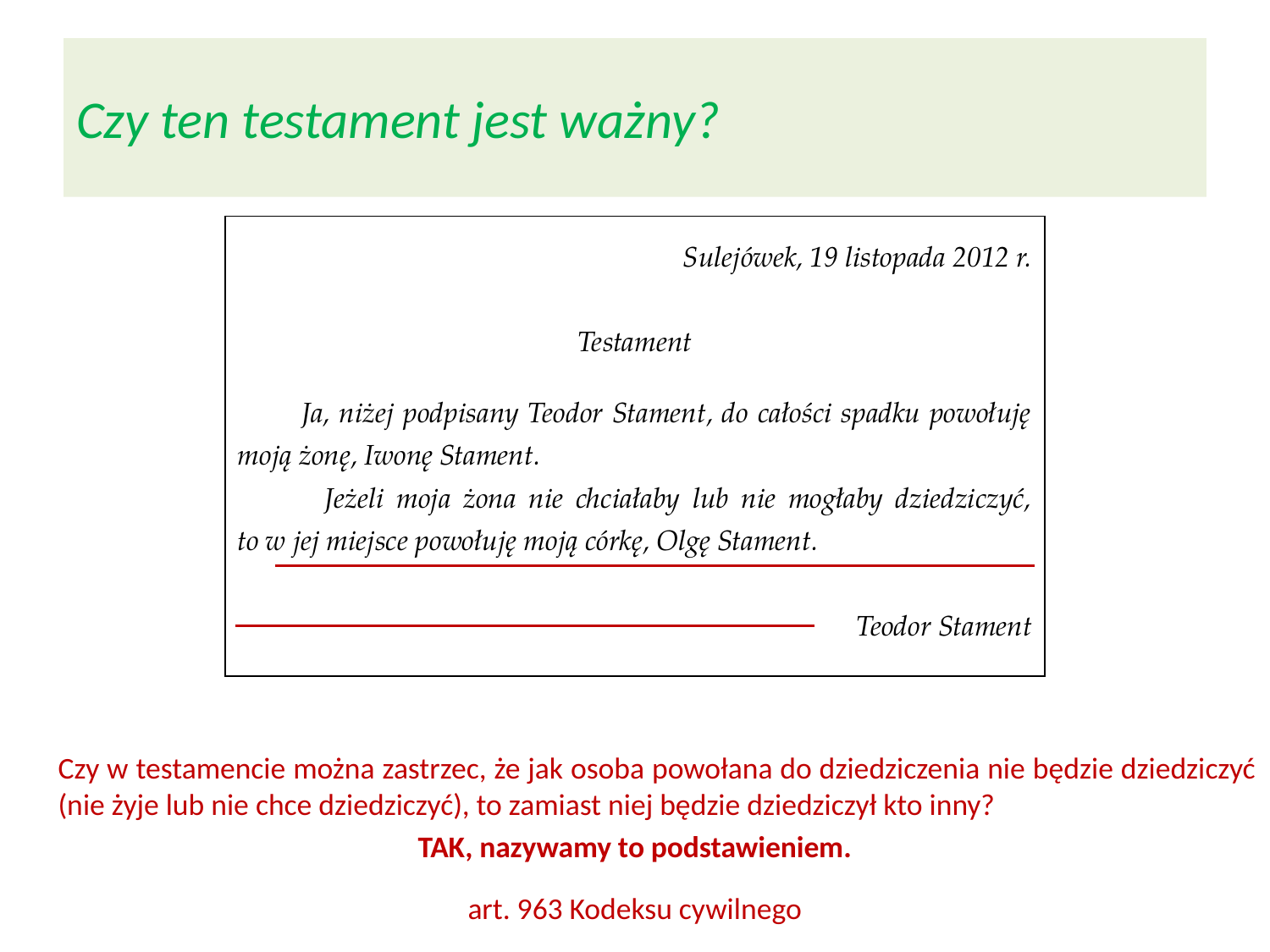

# Czy ten testament jest ważny?

	Czy w testamencie można zastrzec, że jak osoba powołana do dziedziczenia nie będzie dziedziczyć (nie żyje lub nie chce dziedziczyć), to zamiast niej będzie dziedziczył kto inny?
TAK, nazywamy to podstawieniem.

art. 963 Kodeksu cywilnego
| Sulejówek, 19 listopada 2012 r. Testament Ja, niżej podpisany Teodor Stament, do całości spadku powołuję moją żonę, Iwonę Stament. Jeżeli moja żona nie chciałaby lub nie mogłaby dziedziczyć, to w jej miejsce powołuję moją córkę, Olgę Stament. Teodor Stament |
| --- |